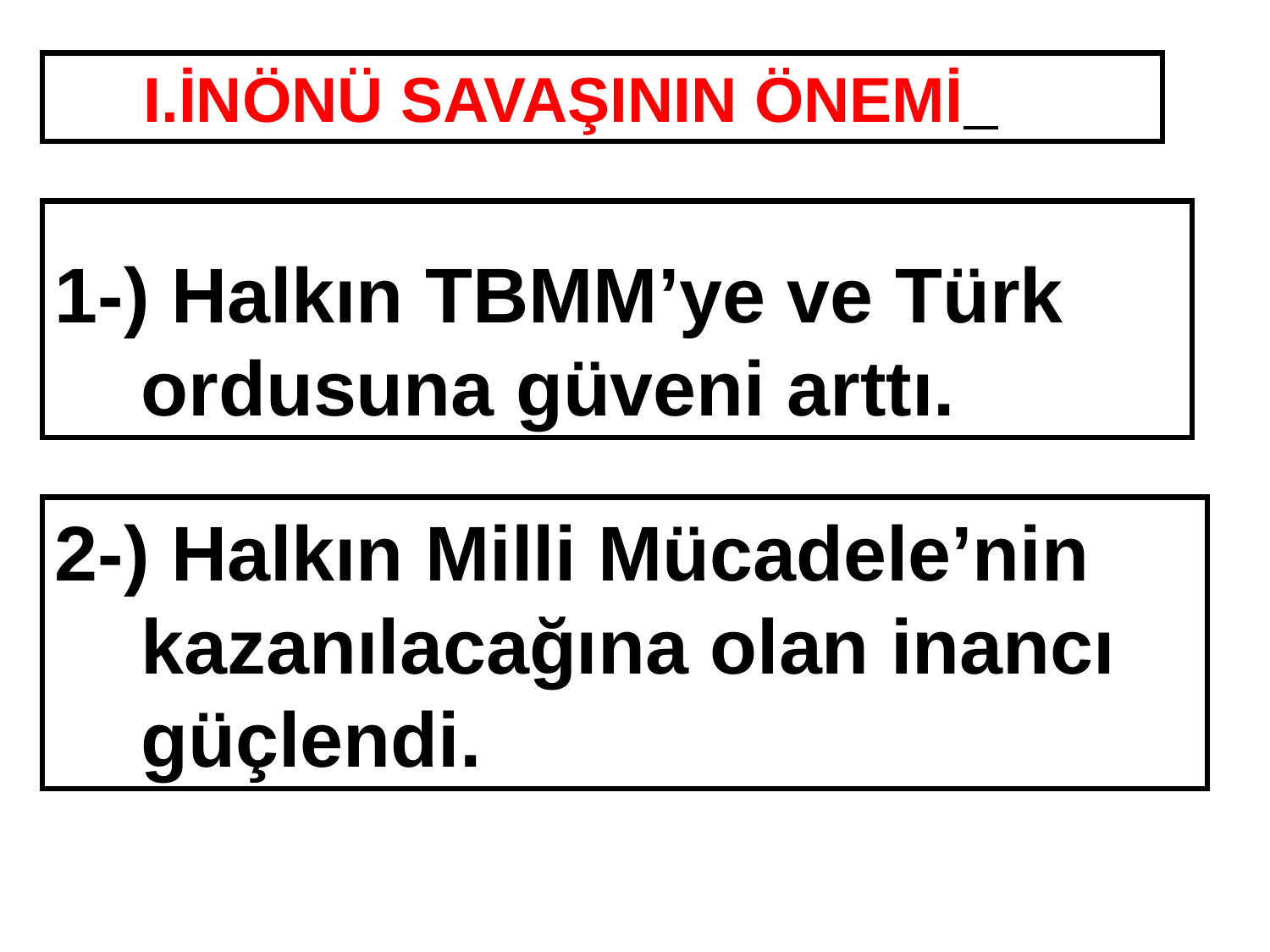

I.İNÖNÜ SAVAŞININ ÖNEMİ

1-) Halkın TBMM’ye ve Türk
    ordusuna güveni arttı.
2-) Halkın Milli Mücadele’nin
    kazanılacağına olan inancı
    güçlendi.